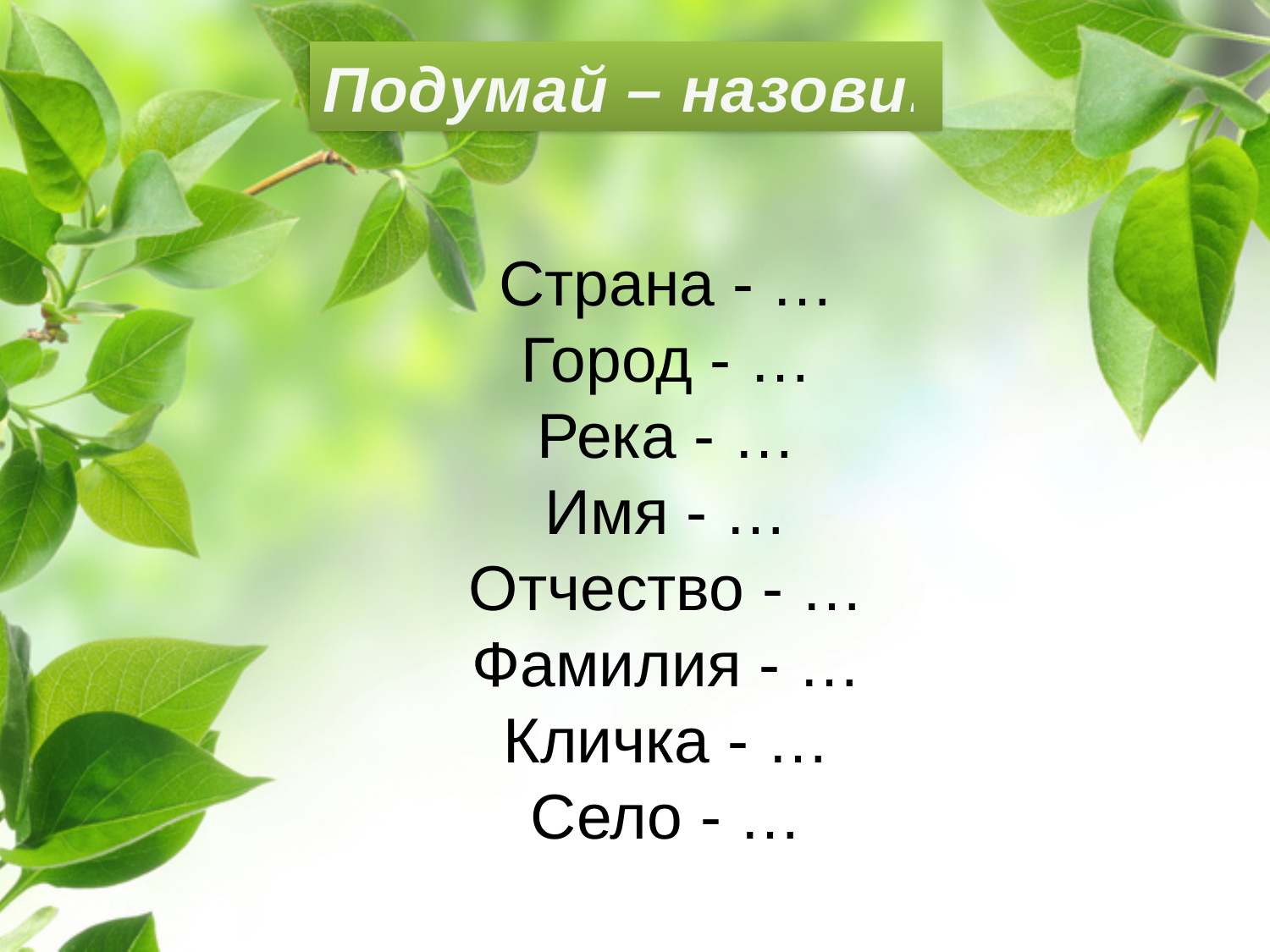

Подумай – назови:
Страна - …
Город - …
Река - …
Имя - …
Отчество - …
Фамилия - …
Кличка - …
Село - …